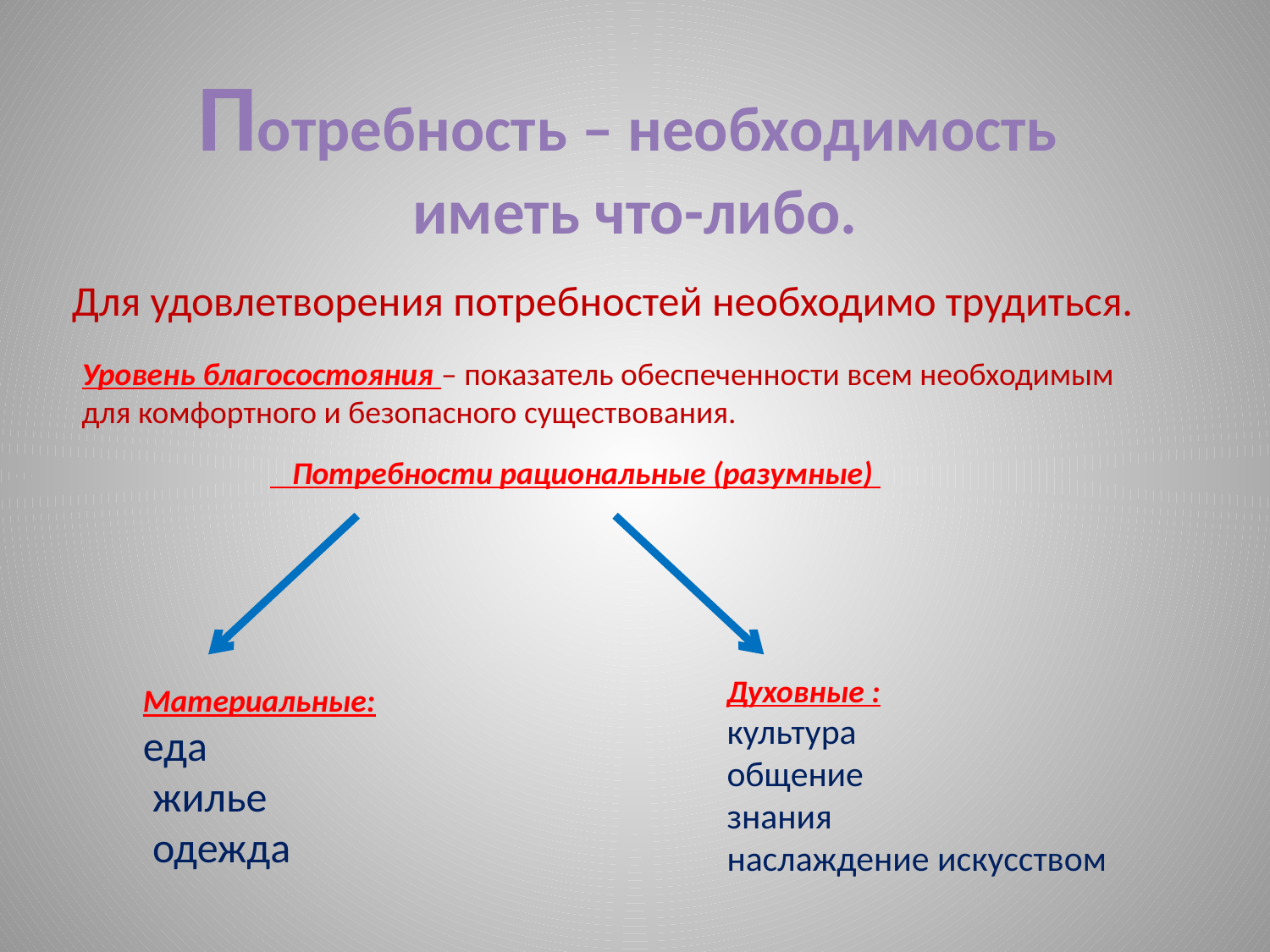

Потребность – необходимость
иметь что-либо.
Для удовлетворения потребностей необходимо трудиться.
Уровень благосостояния – показатель обеспеченности всем необходимым для комфортного и безопасного существования.

   Потребности рациональные (разумные)
Духовные :
культура
общение
знания
наслаждение искусством
Материальные:
еда
 жилье
 одежда